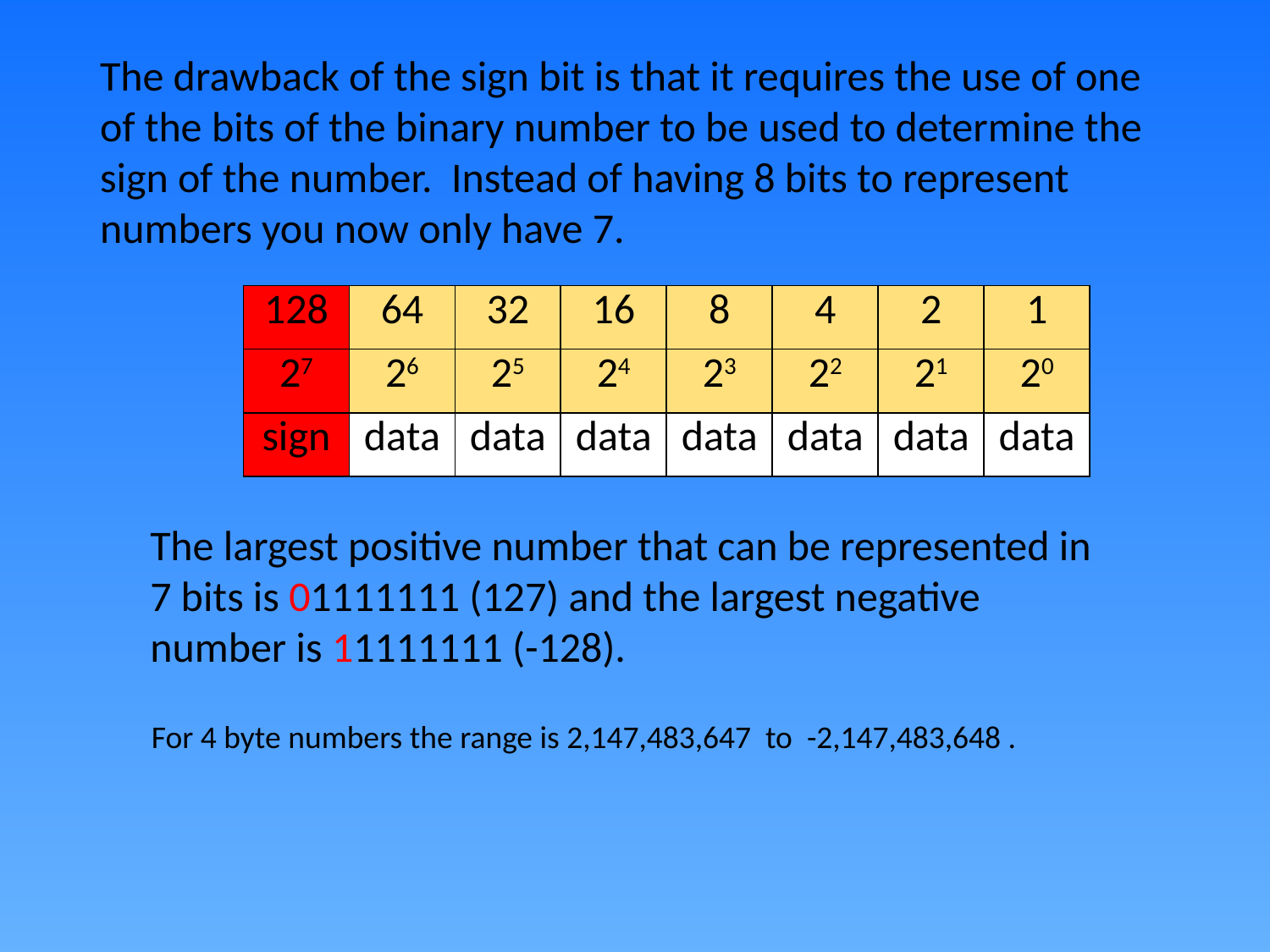

The drawback of the sign bit is that it requires the use of one of the bits of the binary number to be used to determine the sign of the number.  Instead of having 8 bits to represent  numbers you now only have 7.
| 128 | 64 | 32 | 16 | 8 | 4 | 2 | 1 |
| --- | --- | --- | --- | --- | --- | --- | --- |
| 27 | 26 | 25 | 24 | 23 | 22 | 21 | 20 |
| sign | data | data | data | data | data | data | data |
The largest positive number that can be represented in 7 bits is 01111111 (127) and the largest negative number is 11111111 (-128).
For 4 byte numbers the range is 2,147,483,647  to  -2,147,483,648 .